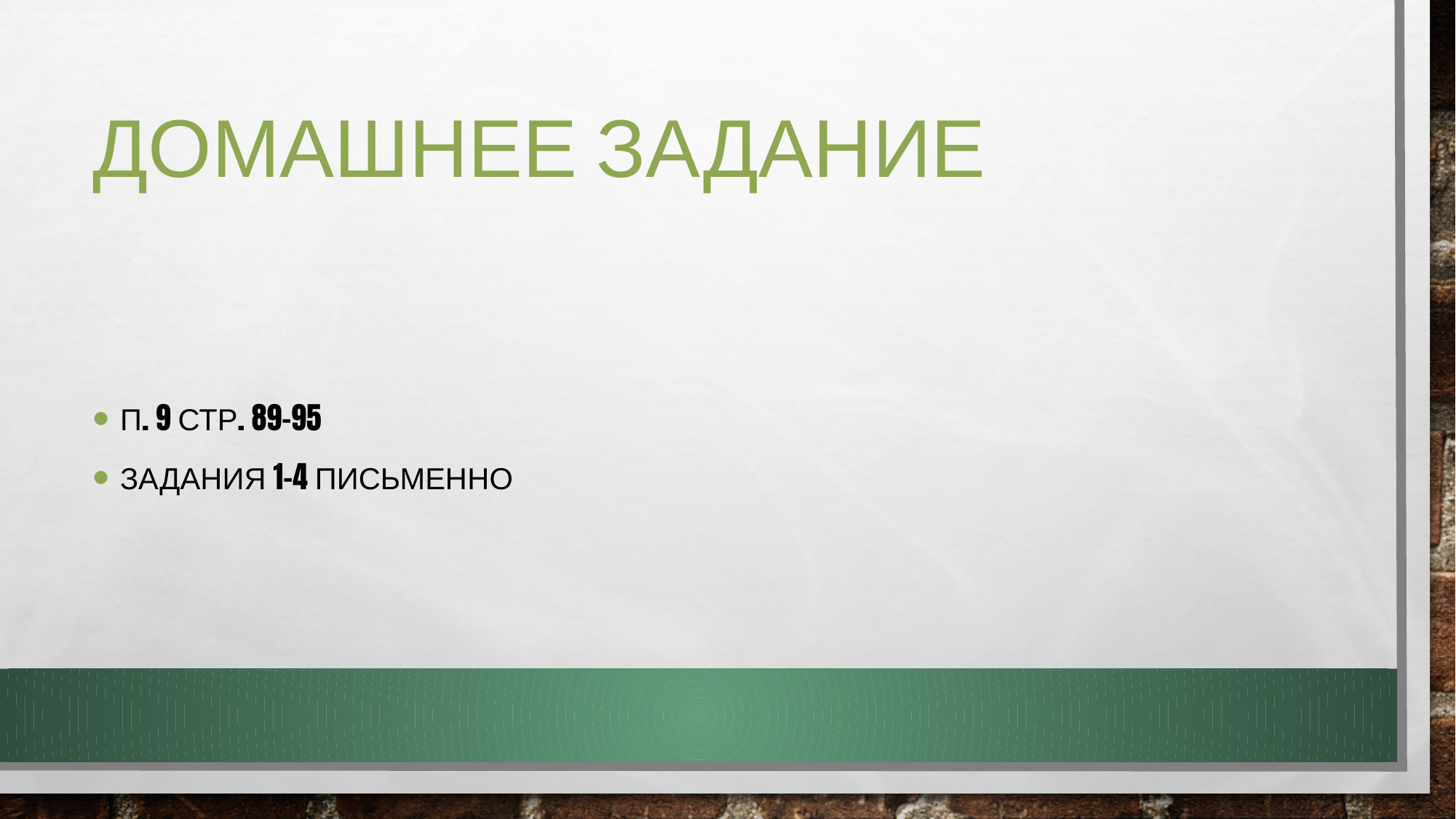

# Домашнее задание
П. 9 стр. 89-95
Задания 1-4 письменно